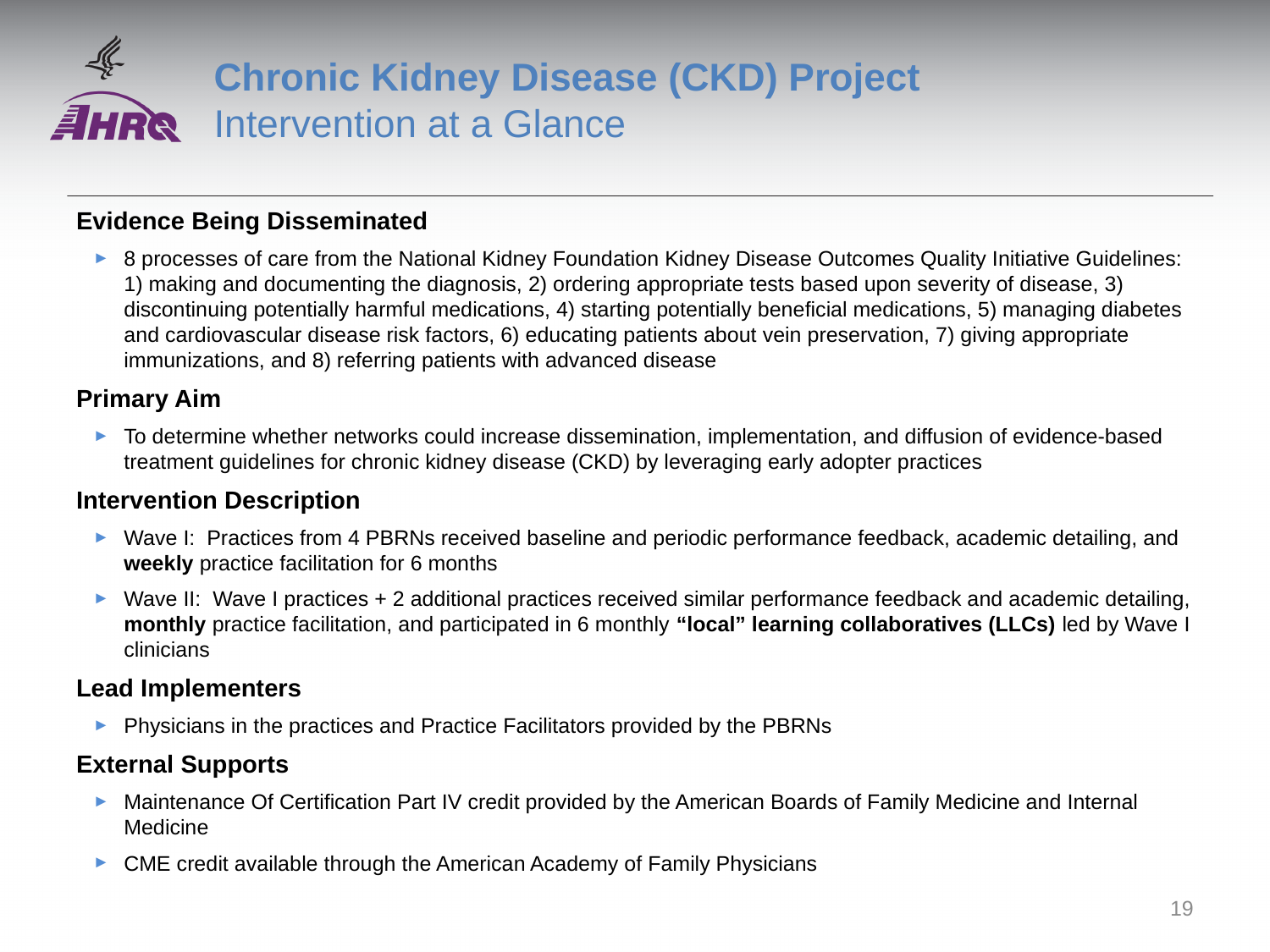

# Chronic Kidney Disease (CKD) Project Intervention at a Glance
Evidence Being Disseminated
8 processes of care from the National Kidney Foundation Kidney Disease Outcomes Quality Initiative Guidelines:  1) making and documenting the diagnosis, 2) ordering appropriate tests based upon severity of disease, 3) discontinuing potentially harmful medications, 4) starting potentially beneficial medications, 5) managing diabetes and cardiovascular disease risk factors, 6) educating patients about vein preservation, 7) giving appropriate immunizations, and 8) referring patients with advanced disease
Primary Aim
To determine whether networks could increase dissemination, implementation, and diffusion of evidence-based treatment guidelines for chronic kidney disease (CKD) by leveraging early adopter practices
Intervention Description
Wave I:  Practices from 4 PBRNs received baseline and periodic performance feedback, academic detailing, and weekly practice facilitation for 6 months
Wave II:  Wave I practices + 2 additional practices received similar performance feedback and academic detailing, monthly practice facilitation, and participated in 6 monthly “local” learning collaboratives (LLCs) led by Wave I clinicians
Lead Implementers
Physicians in the practices and Practice Facilitators provided by the PBRNs
External Supports
Maintenance Of Certification Part IV credit provided by the American Boards of Family Medicine and Internal Medicine
CME credit available through the American Academy of Family Physicians
19